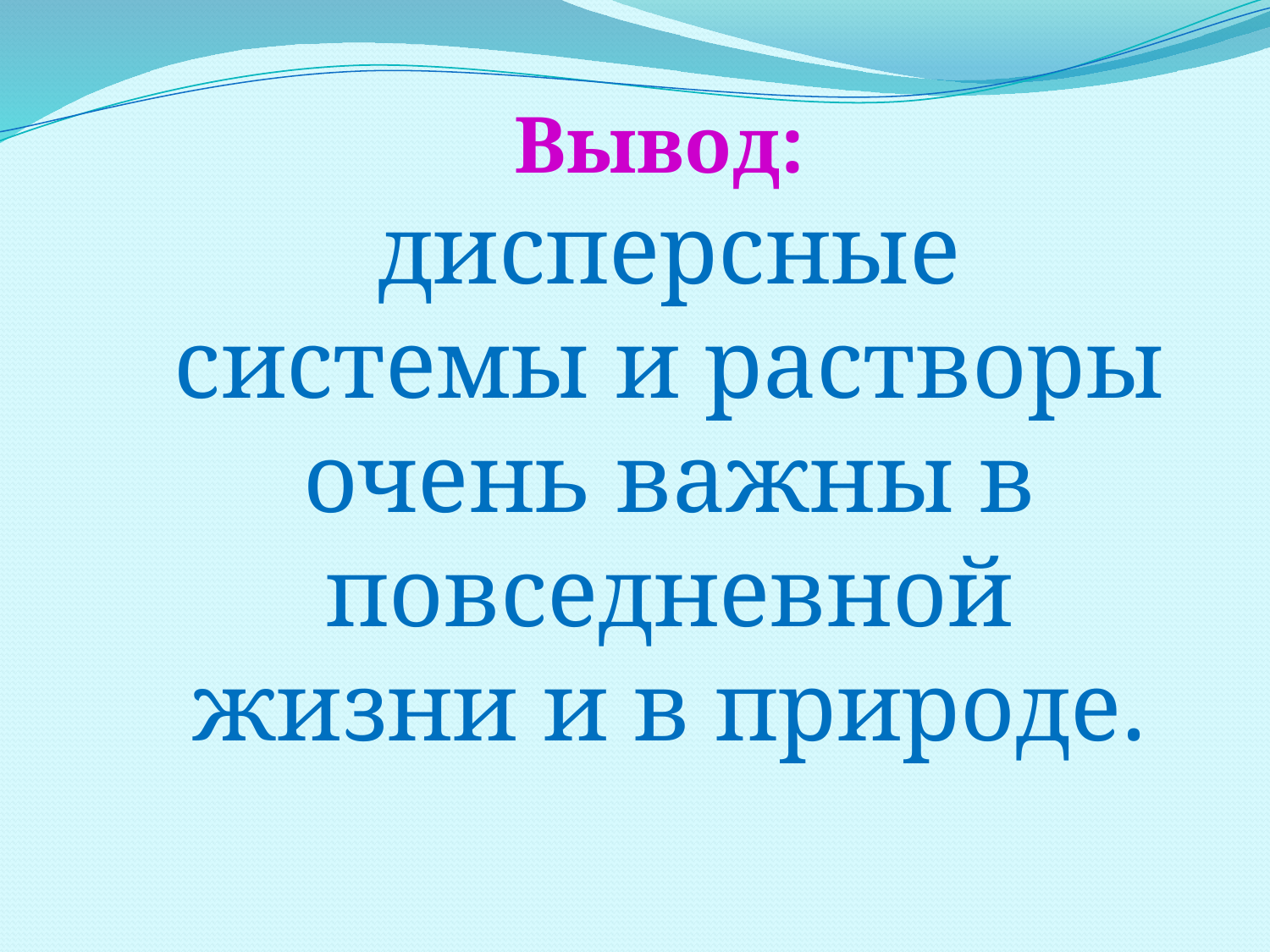

Вывод:
дисперсные системы и растворы очень важны в повседневной жизни и в природе.